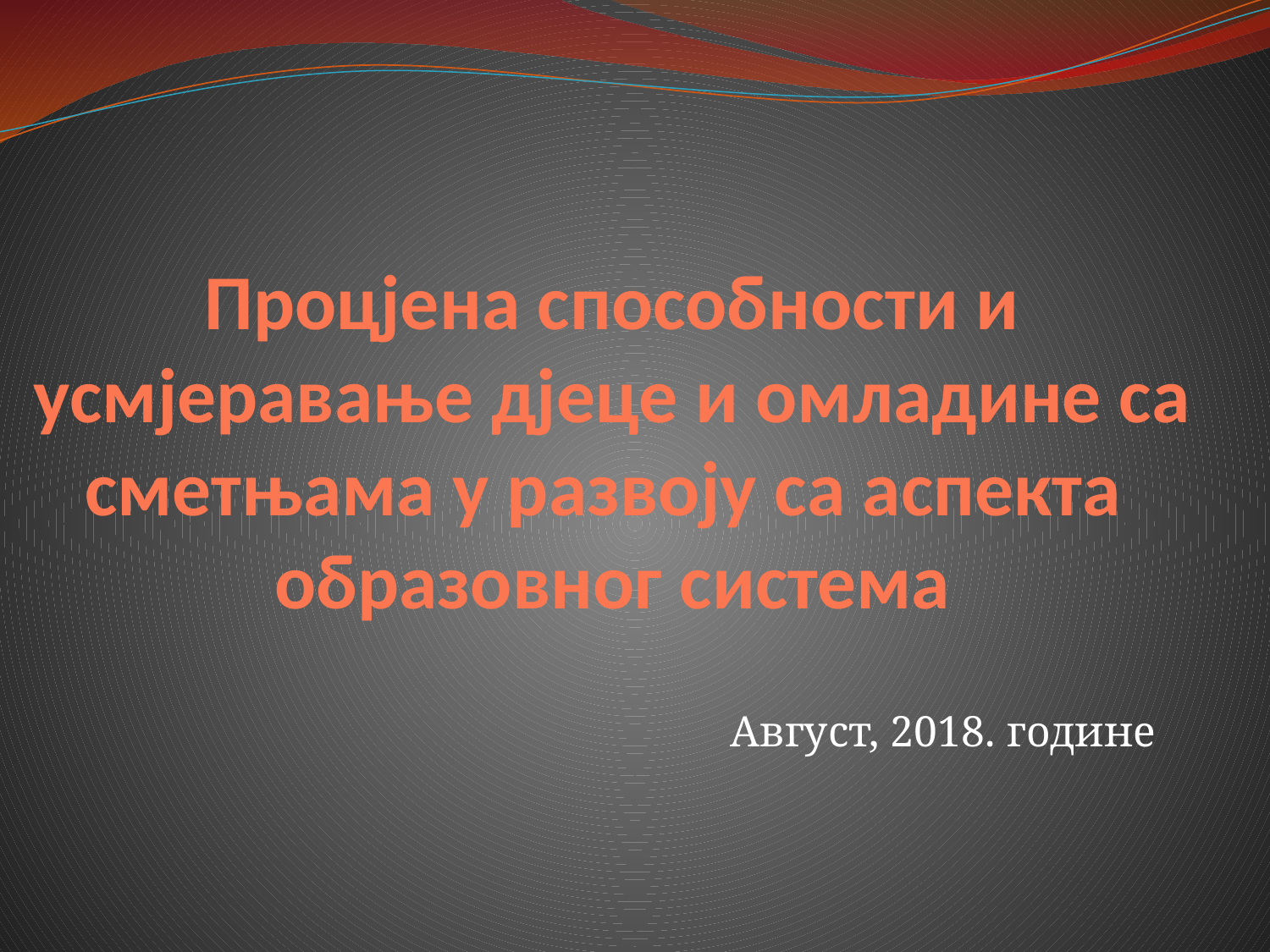

# Процјена способности и усмјеравање дјеце и омладине са сметњама у развоју са аспекта  образовног система
Август, 2018. године